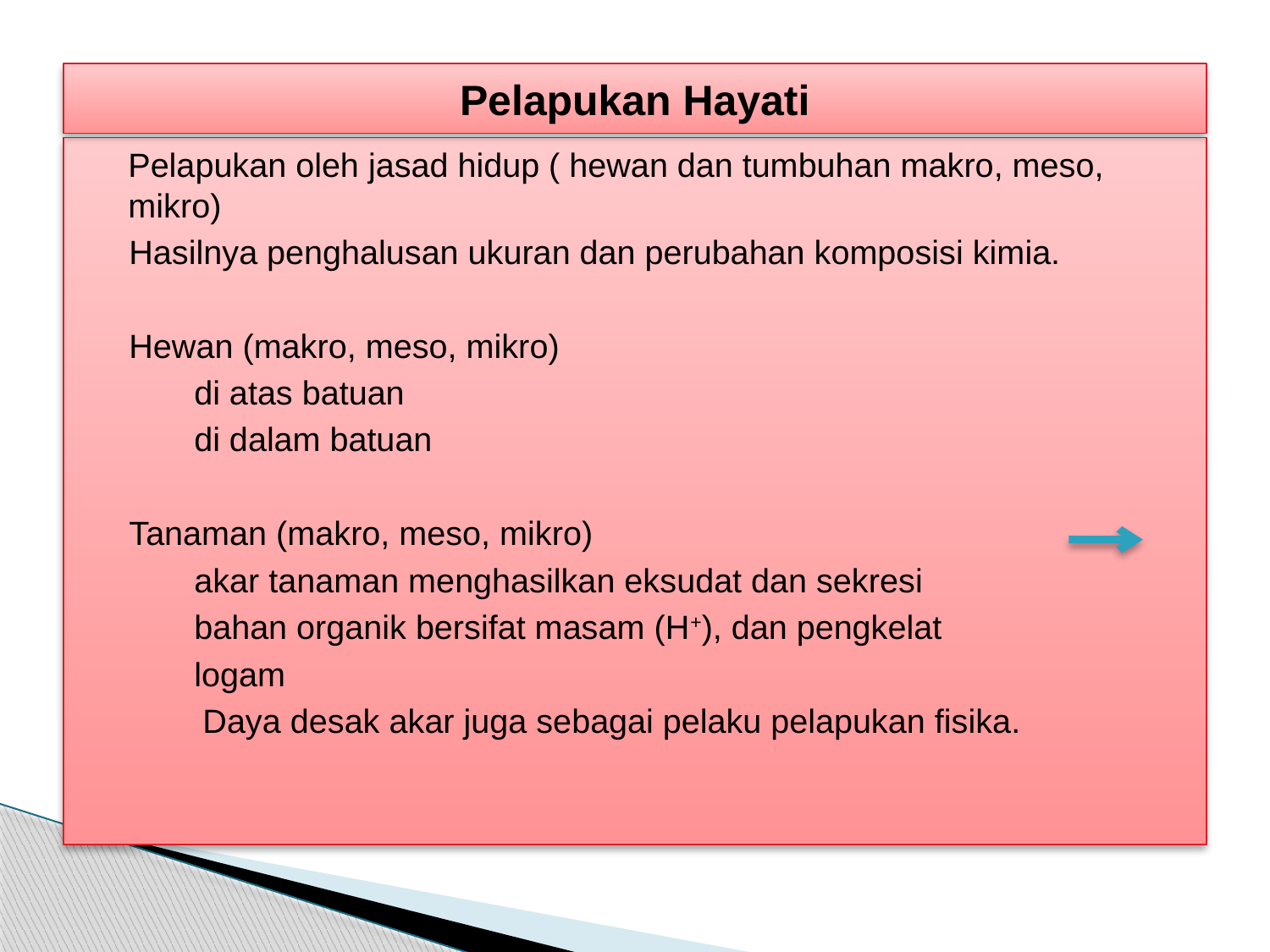

# Pelapukan Hayati
	Pelapukan oleh jasad hidup ( hewan dan tumbuhan makro, meso, mikro)
    Hasilnya penghalusan ukuran dan perubahan komposisi kimia.

    Hewan (makro, meso, mikro)
           di atas batuan
           di dalam batuan

    Tanaman (makro, meso, mikro)
           akar tanaman menghasilkan eksudat dan sekresi
           bahan organik bersifat masam (H+), dan pengkelat
           logam
	        Daya desak akar juga sebagai pelaku pelapukan fisika.